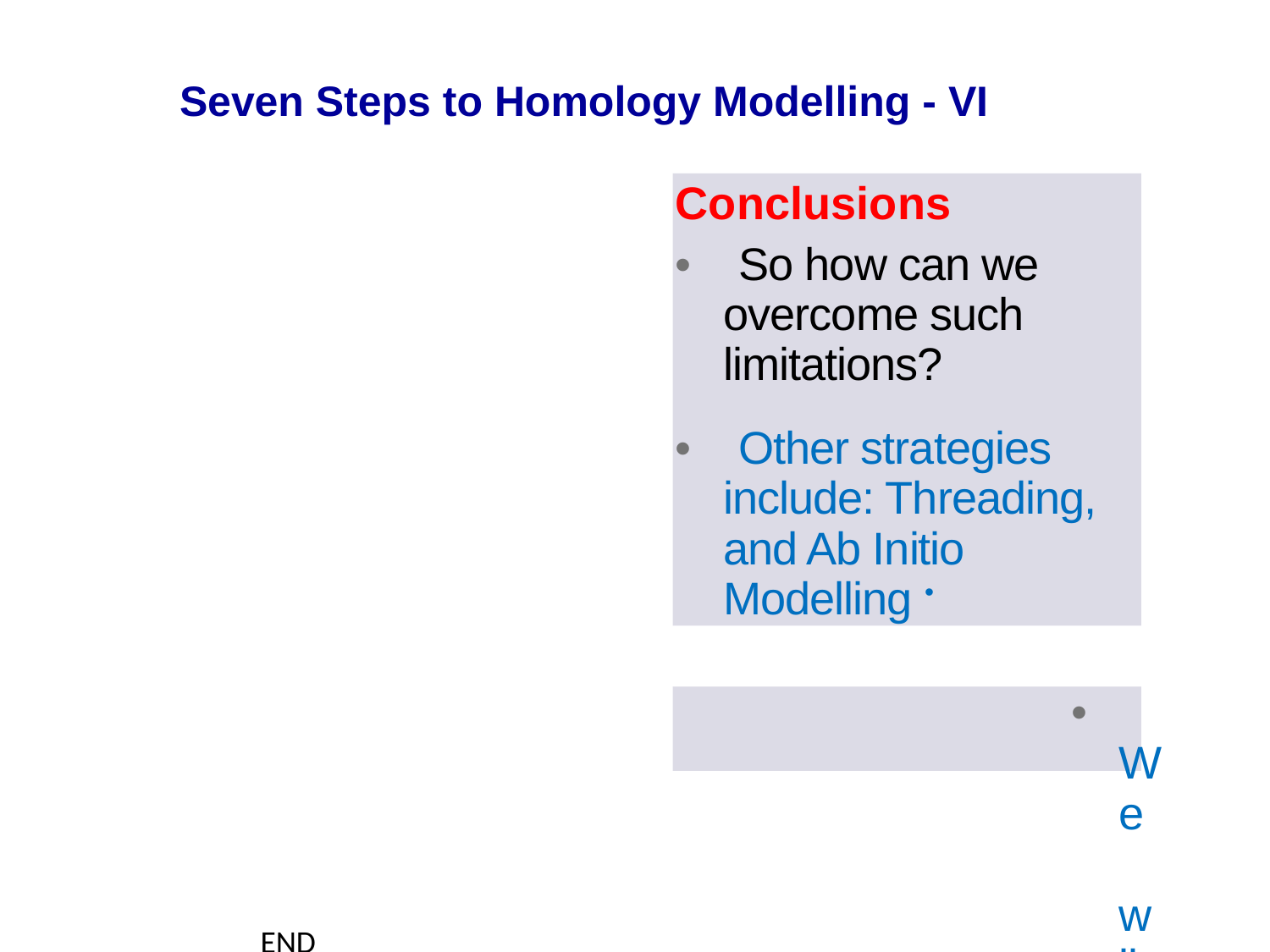

Seven Steps to Homology Modelling - VI
Conclusions
•    So how can we overcome such limitations?
•    Other strategies include: Threading, and Ab Initio Modelling •
•    We will also examine online tools for each
END